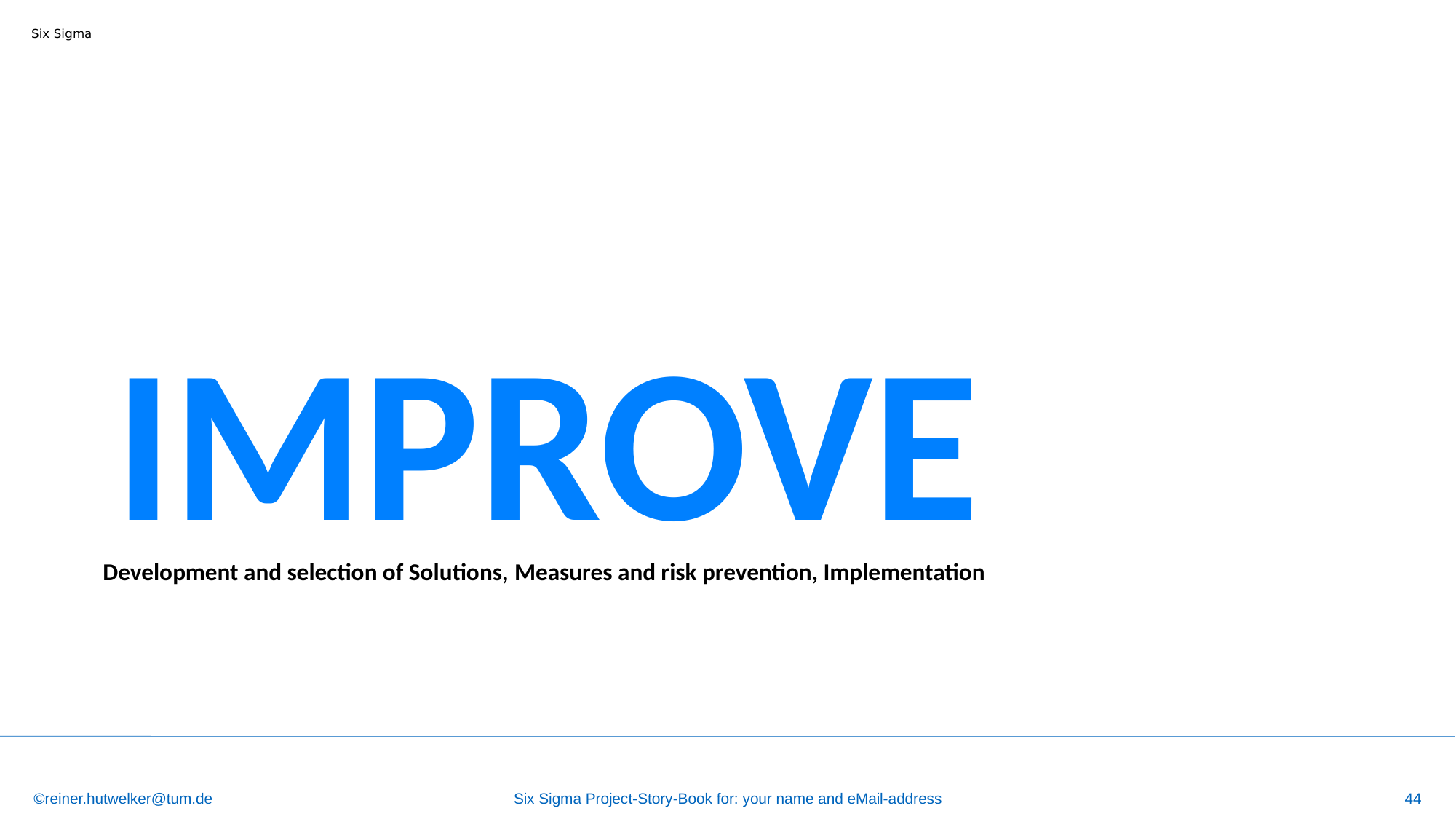

Six Sigma
IMPROVE
Development and selection of Solutions, Measures and risk prevention, Implementation